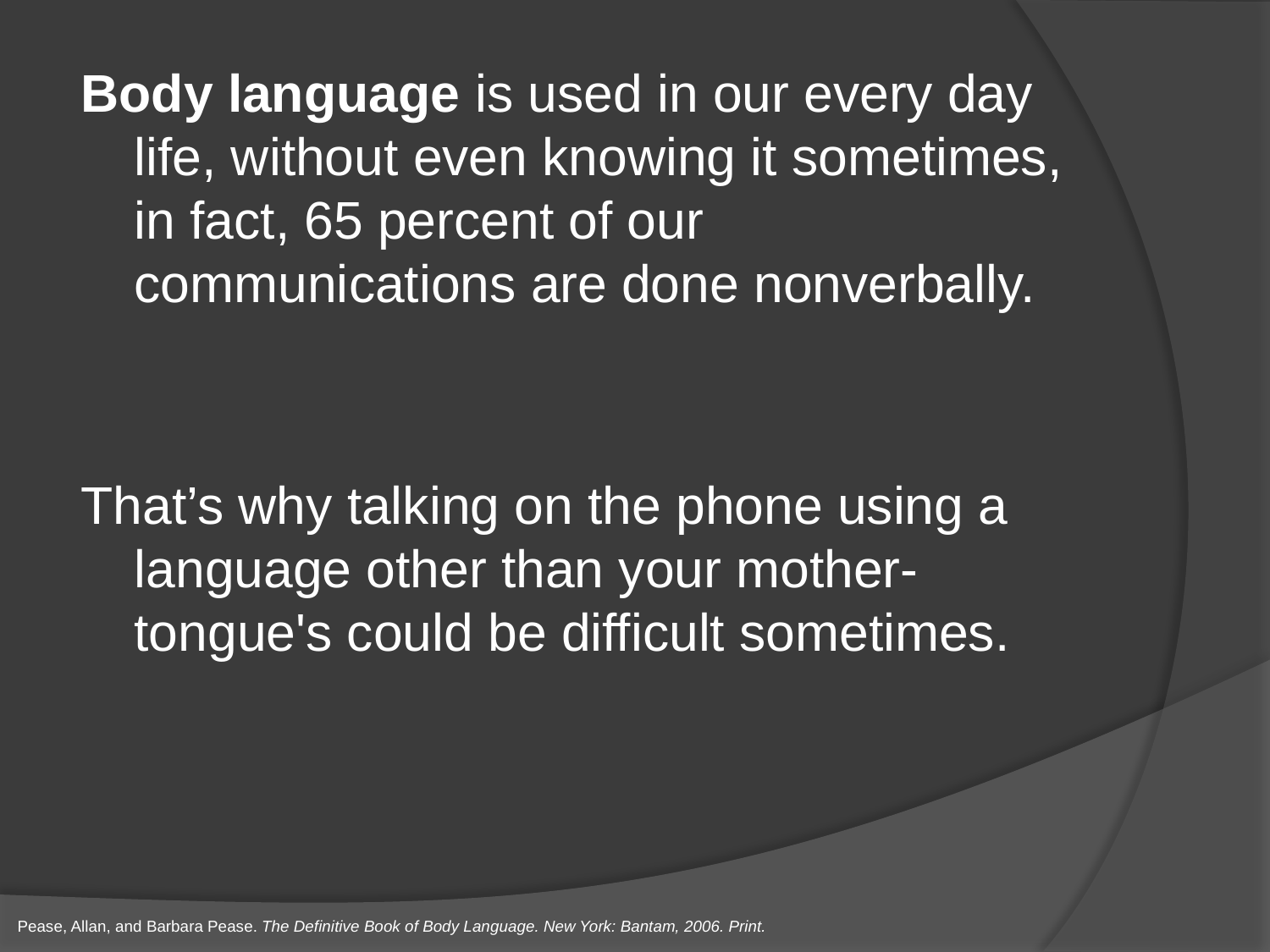

Body language is used in our every day life, without even knowing it sometimes, in fact, 65 percent of our communications are done nonverbally.

That’s why talking on the phone using a language other than your mother-tongue's could be difficult sometimes.
Pease, Allan, and Barbara Pease. The Definitive Book of Body Language. New York: Bantam, 2006. Print.